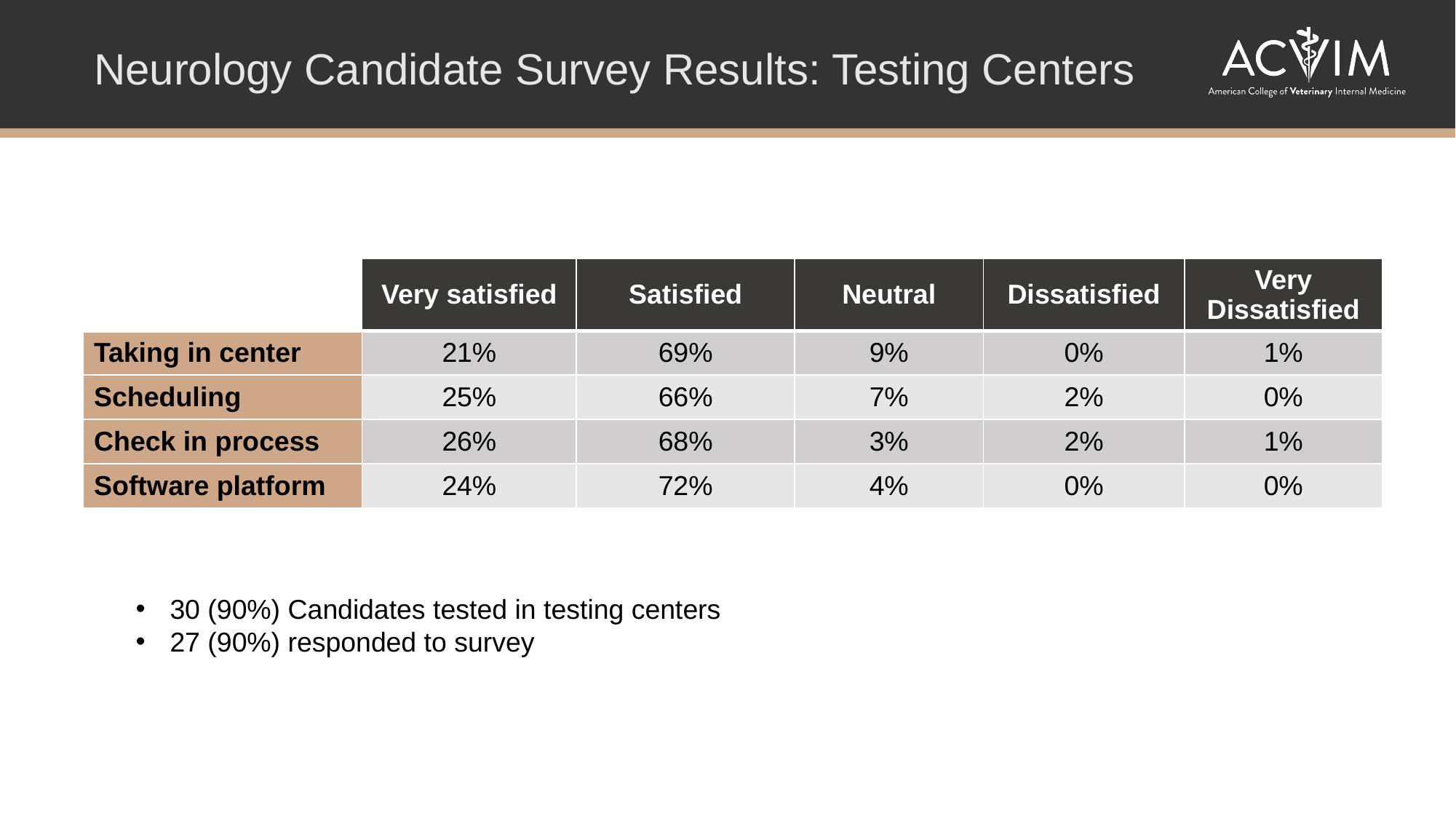

Neurology Candidate Survey Results: Testing Centers
|  | Very satisfied | Satisfied | Neutral | Dissatisfied | Very Dissatisfied |
| --- | --- | --- | --- | --- | --- |
| Taking in center | 21% | 69% | 9% | 0% | 1% |
| Scheduling | 25% | 66% | 7% | 2% | 0% |
| Check in process | 26% | 68% | 3% | 2% | 1% |
| Software platform | 24% | 72% | 4% | 0% | 0% |
30 (90%) Candidates tested in testing centers
27 (90%) responded to survey